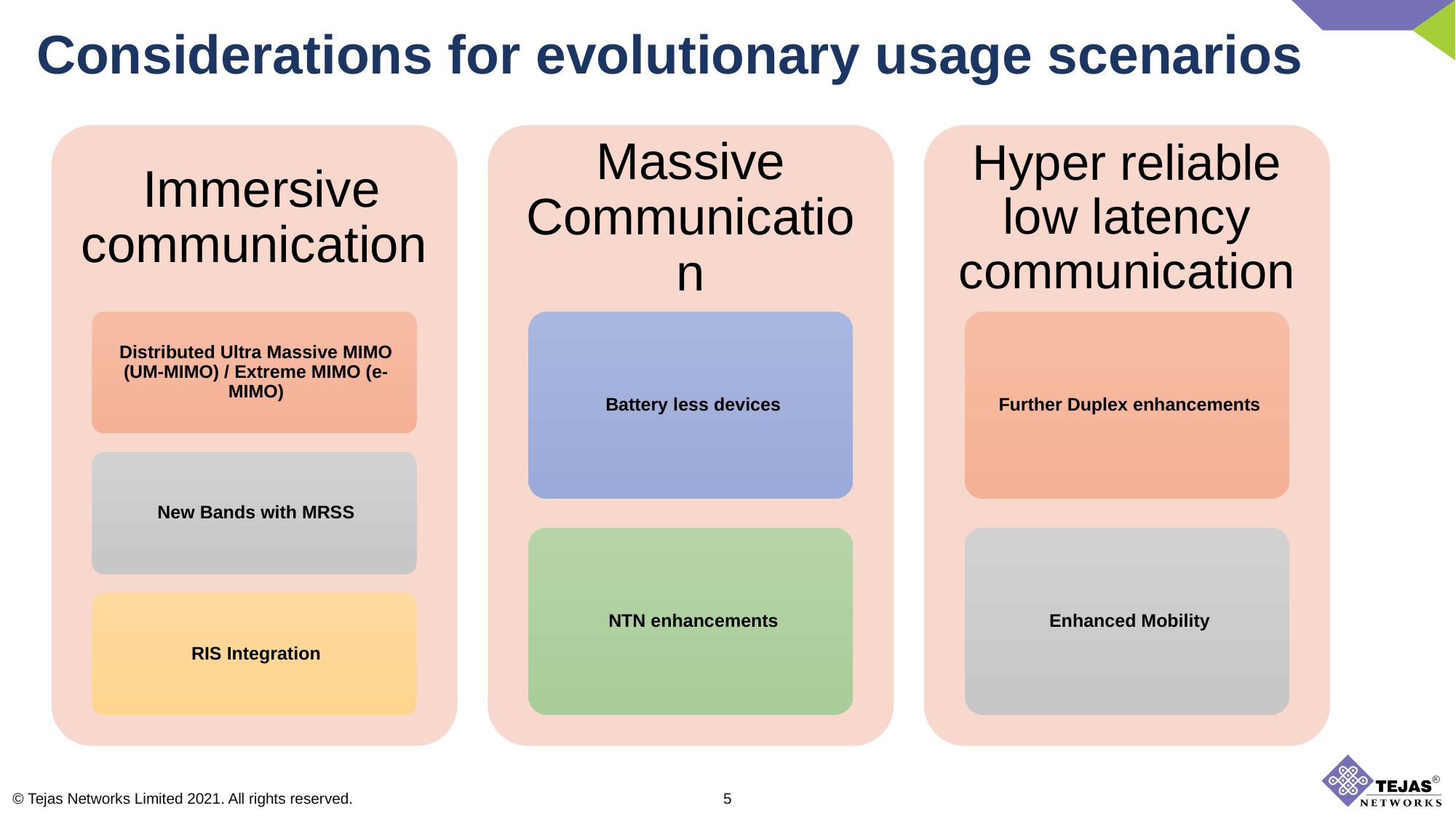

Considerations for evolutionary usage scenarios
 Immersive communication
Distributed Ultra Massive MIMO (UM-MIMO) / Extreme MIMO (e-MIMO)
New Bands with MRSS
RIS Integration
Massive Communication
Battery less devices
NTN enhancements
Hyper reliable low latency communication
Further Duplex enhancements
Enhanced Mobility